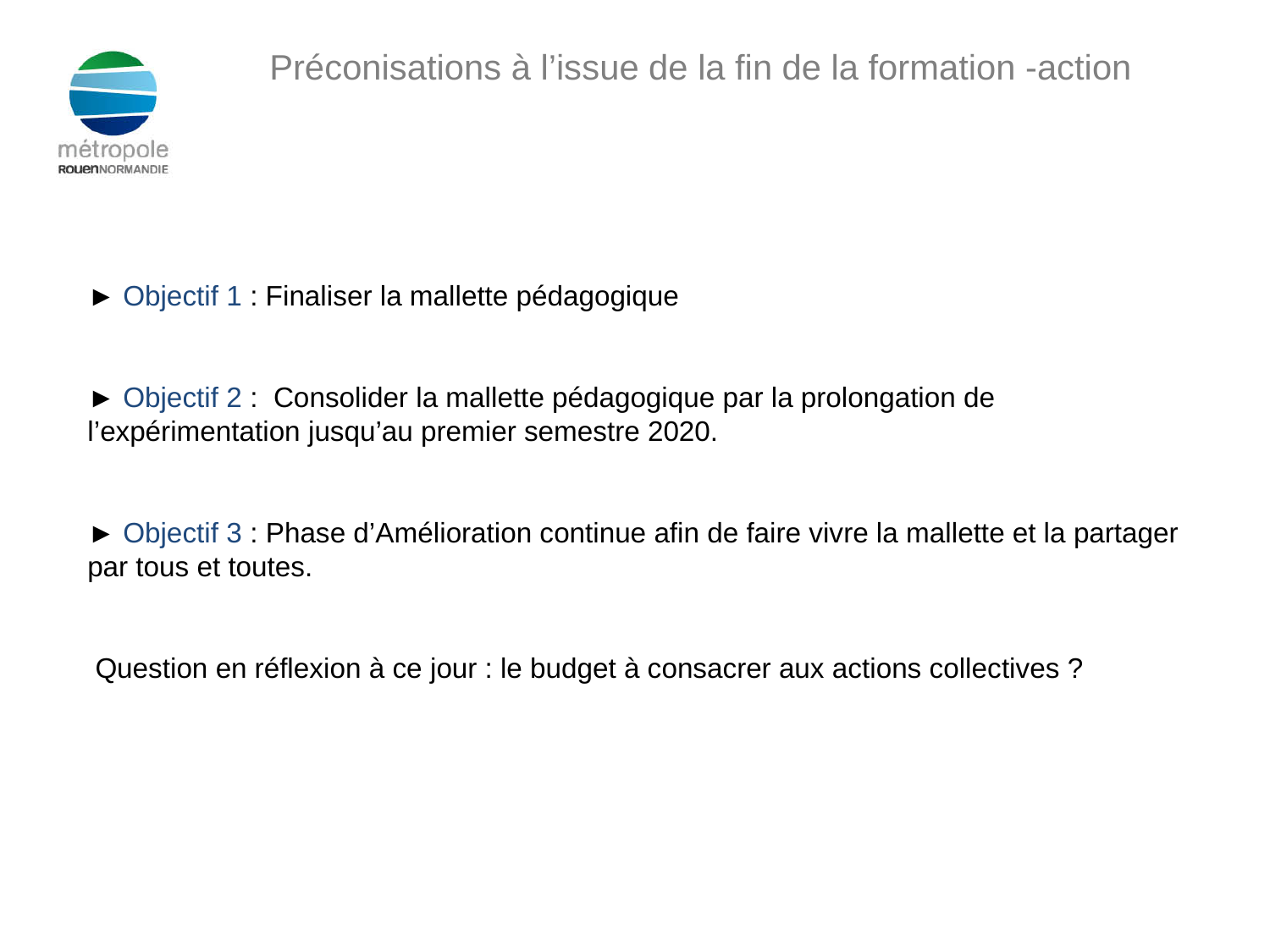

# Préconisations à l’issue de la fin de la formation -action
► Objectif 1 : Finaliser la mallette pédagogique

► Objectif 2 :  Consolider la mallette pédagogique par la prolongation de l’expérimentation jusqu’au premier semestre 2020.

► Objectif 3 : Phase d’Amélioration continue afin de faire vivre la mallette et la partager par tous et toutes.

 Question en réflexion à ce jour : le budget à consacrer aux actions collectives ?